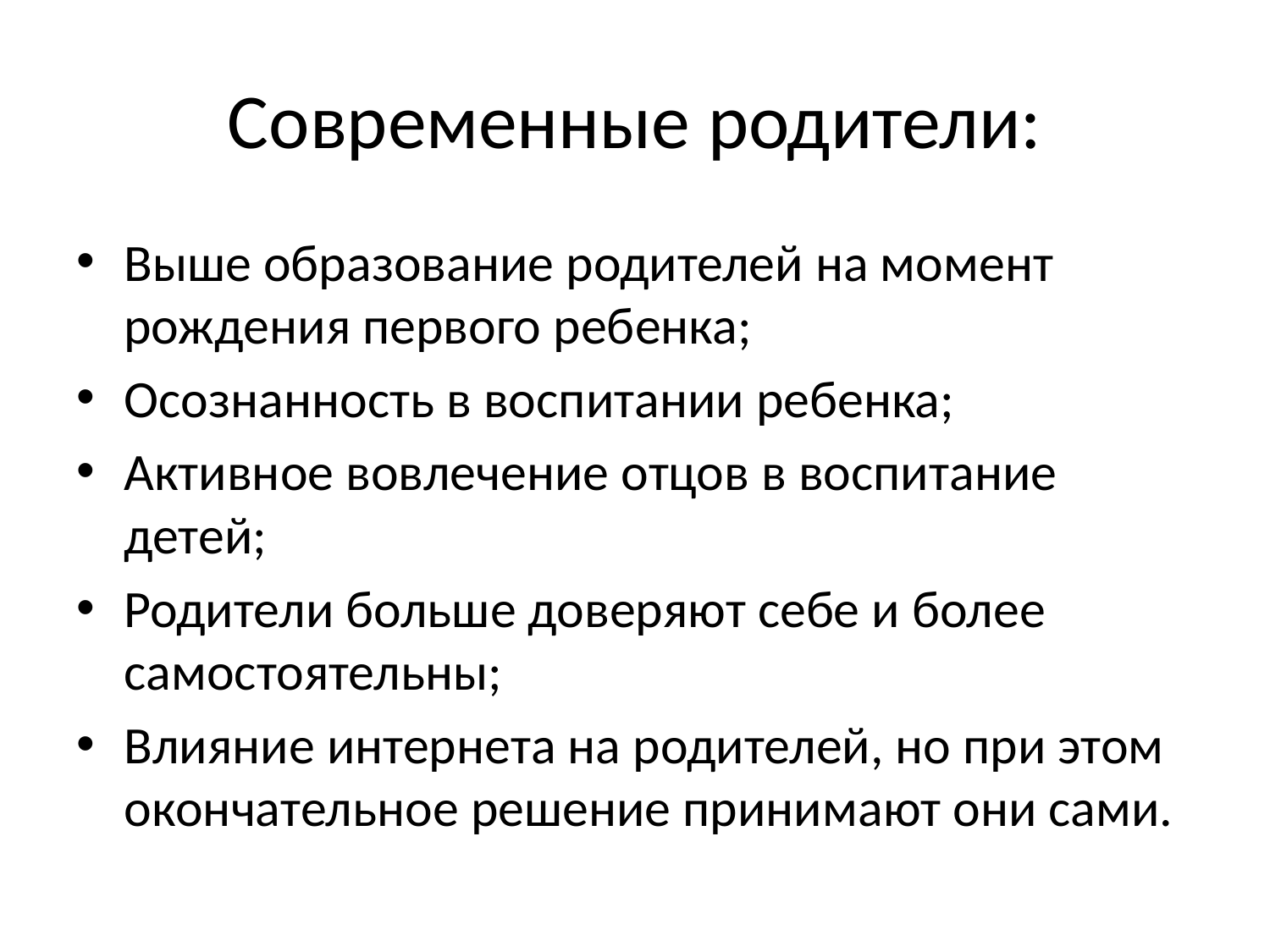

# Современные родители:
Выше образование родителей на момент рождения первого ребенка;
Осознанность в воспитании ребенка;
Активное вовлечение отцов в воспитание детей;
Родители больше доверяют себе и более самостоятельны;
Влияние интернета на родителей, но при этом окончательное решение принимают они сами.